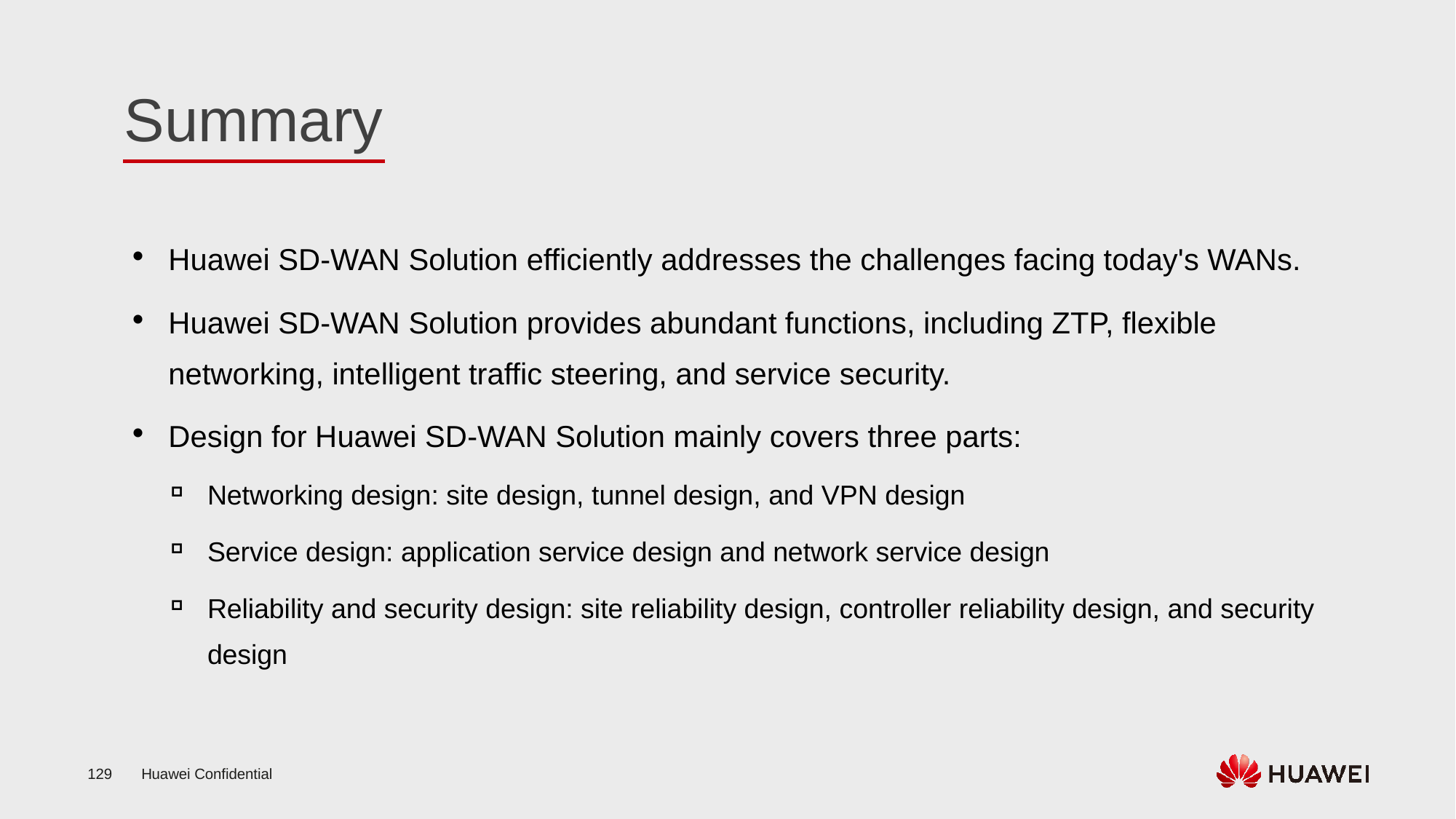

Huawei SD-WAN Solution efficiently addresses the challenges facing today's WANs.
Huawei SD-WAN Solution provides abundant functions, including ZTP, flexible networking, intelligent traffic steering, and service security.
Design for Huawei SD-WAN Solution mainly covers three parts:
Networking design: site design, tunnel design, and VPN design
Service design: application service design and network service design
Reliability and security design: site reliability design, controller reliability design, and security design